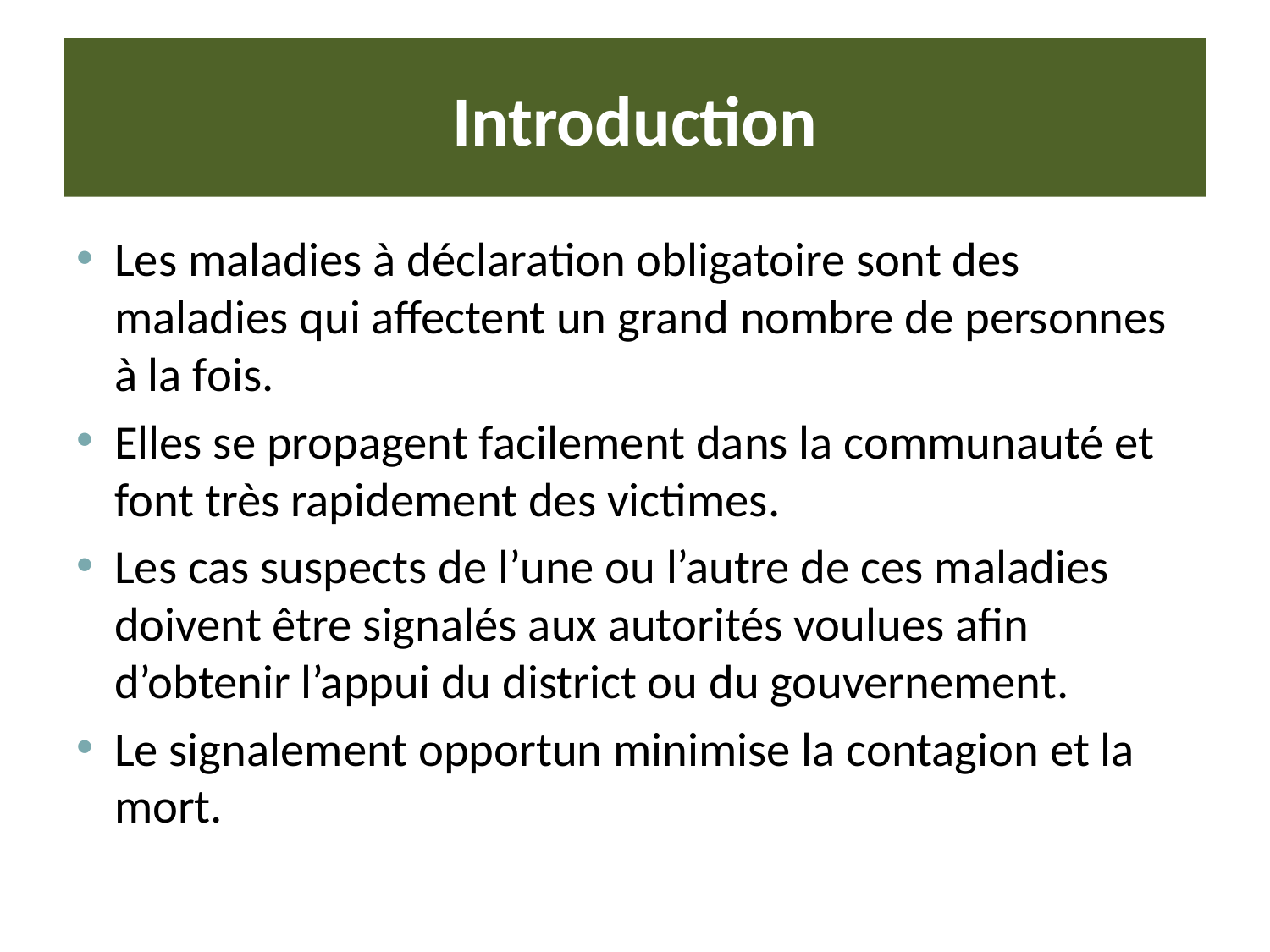

# Introduction
Les maladies à déclaration obligatoire sont des maladies qui affectent un grand nombre de personnes à la fois.
Elles se propagent facilement dans la communauté et font très rapidement des victimes.
Les cas suspects de l’une ou l’autre de ces maladies doivent être signalés aux autorités voulues afin d’obtenir l’appui du district ou du gouvernement.
Le signalement opportun minimise la contagion et la mort.